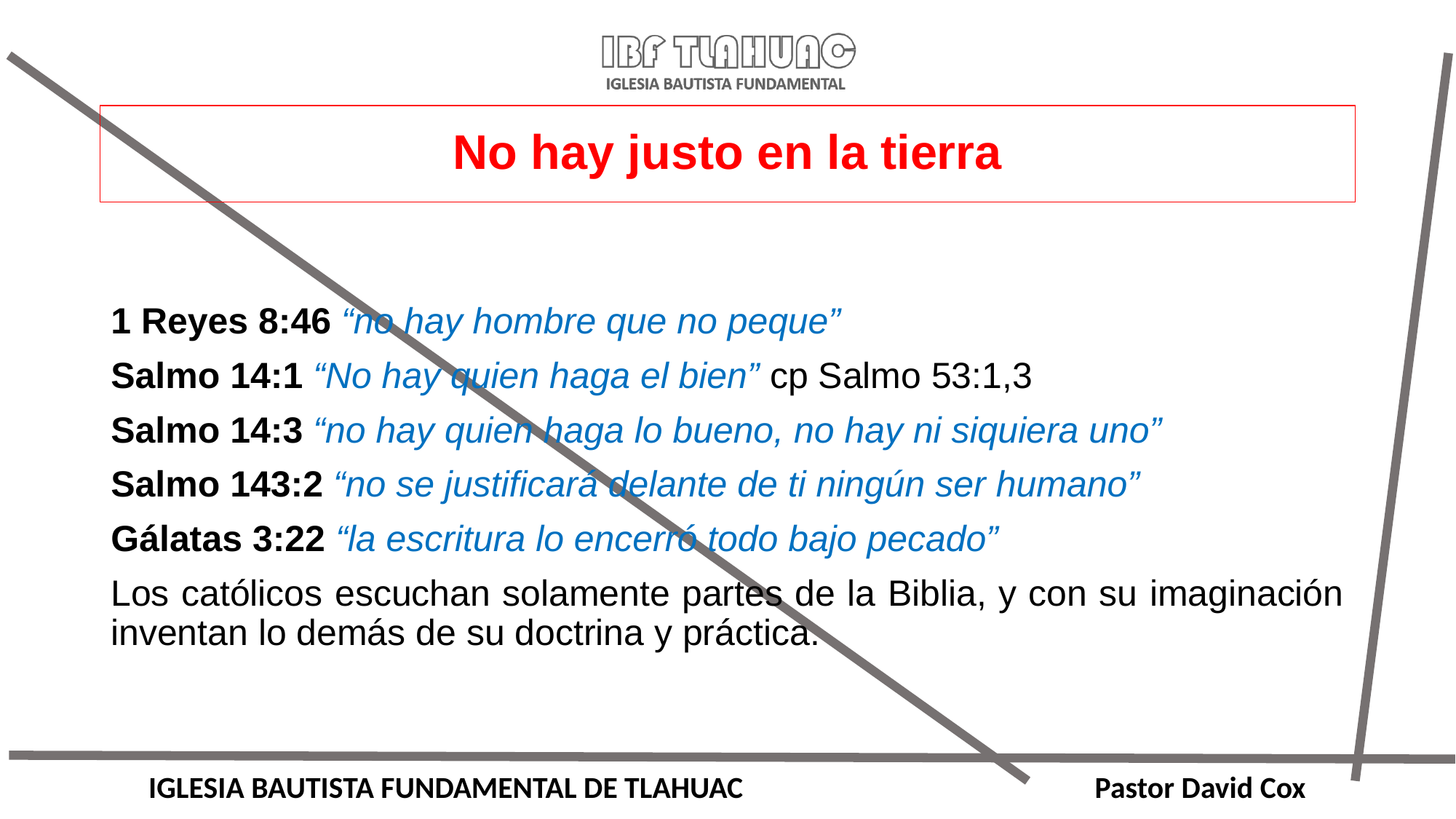

# No hay justo en la tierra
1 Reyes 8:46 “no hay hombre que no peque”
Salmo 14:1 “No hay quien haga el bien” cp Salmo 53:1,3
Salmo 14:3 “no hay quien haga lo bueno, no hay ni siquiera uno”
Salmo 143:2 “no se justificará delante de ti ningún ser humano”
Gálatas 3:22 “la escritura lo encerró todo bajo pecado”
Los católicos escuchan solamente partes de la Biblia, y con su imaginación inventan lo demás de su doctrina y práctica.
IGLESIA BAUTISTA FUNDAMENTAL DE TLAHUAC                                                   Pastor David Cox